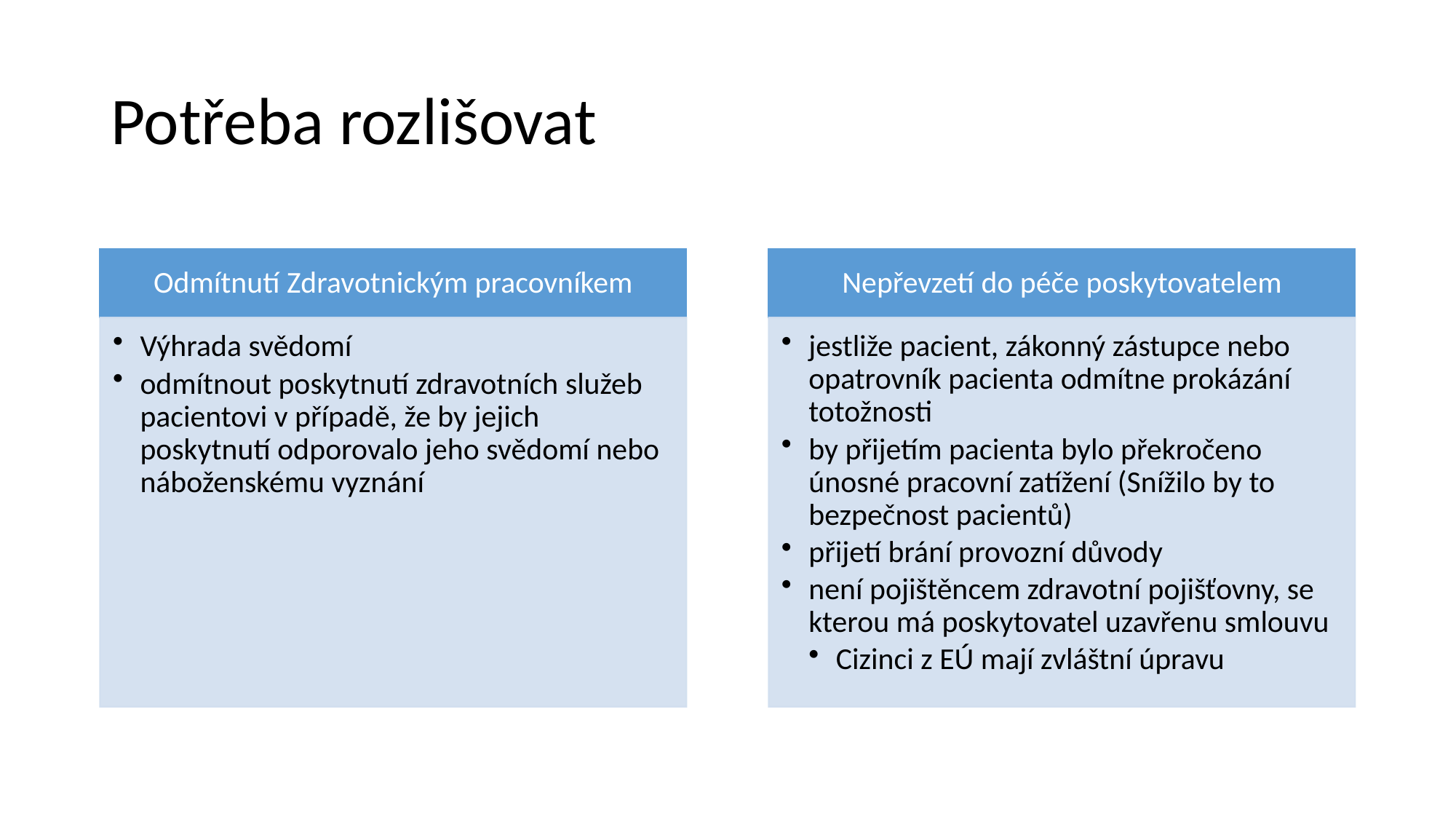

# Potřeba rozlišovat
Odmítnutí Zdravotnickým pracovníkem
Výhrada svědomí
odmítnout poskytnutí zdravotních služeb pacientovi v případě, že by jejich poskytnutí odporovalo jeho svědomí nebo náboženskému vyznání

Nepřevzetí do péče poskytovatelem
jestliže pacient, zákonný zástupce nebo opatrovník pacienta odmítne prokázání totožnosti
by přijetím pacienta bylo překročeno únosné pracovní zatížení (Snížilo by to bezpečnost pacientů)
přijetí brání provozní důvody
není pojištěncem zdravotní pojišťovny, se kterou má poskytovatel uzavřenu smlouvu
Cizinci z EÚ mají zvláštní úpravu